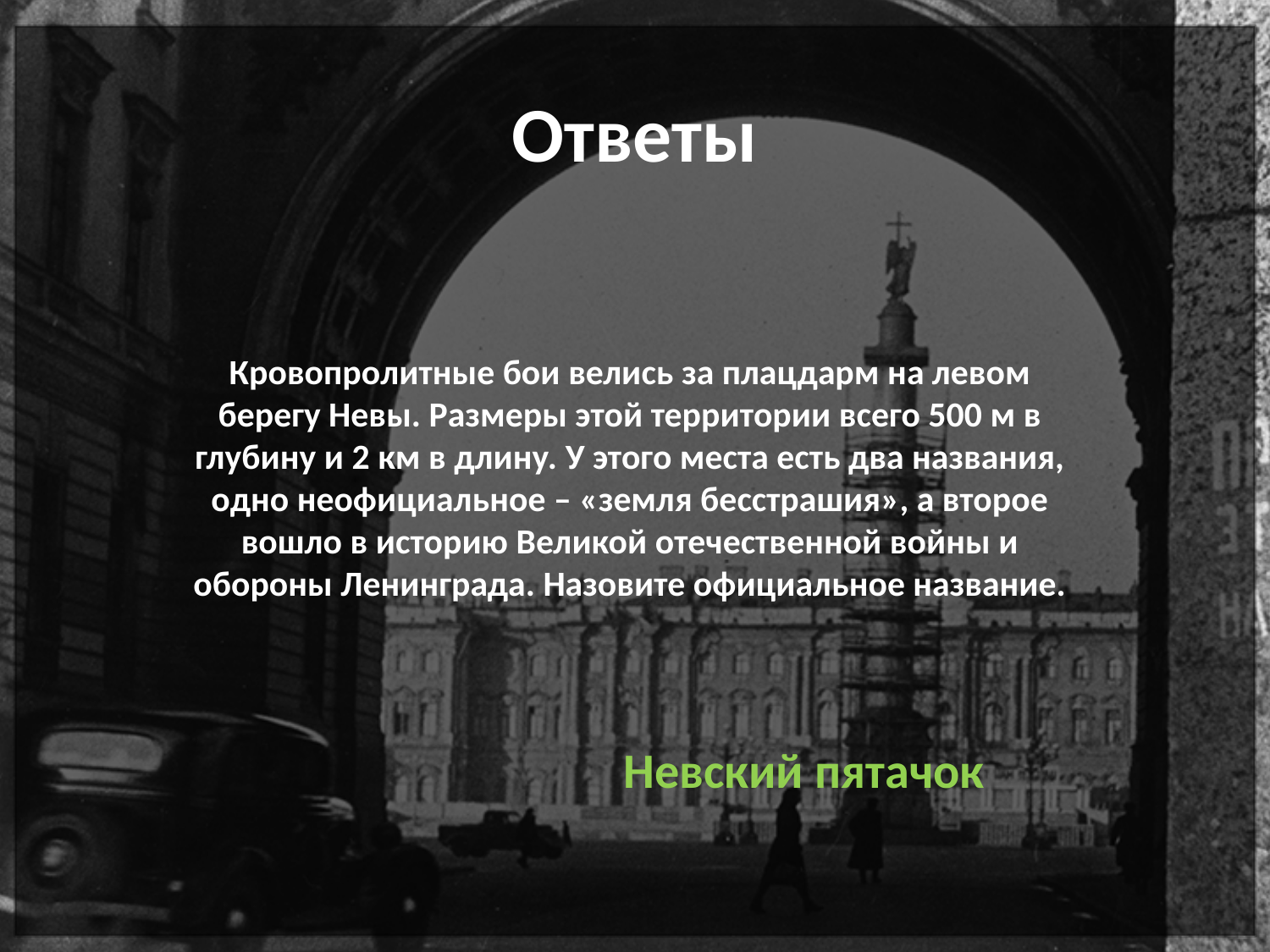

Ответы
Кровопролитные бои велись за плацдарм на левом берегу Невы. Размеры этой территории всего 500 м в глубину и 2 км в длину. У этого места есть два названия, одно неофициальное – «земля бесстрашия», а второе вошло в историю Великой отечественной войны и обороны Ленинграда. Назовите официальное название.
Невский пятачок